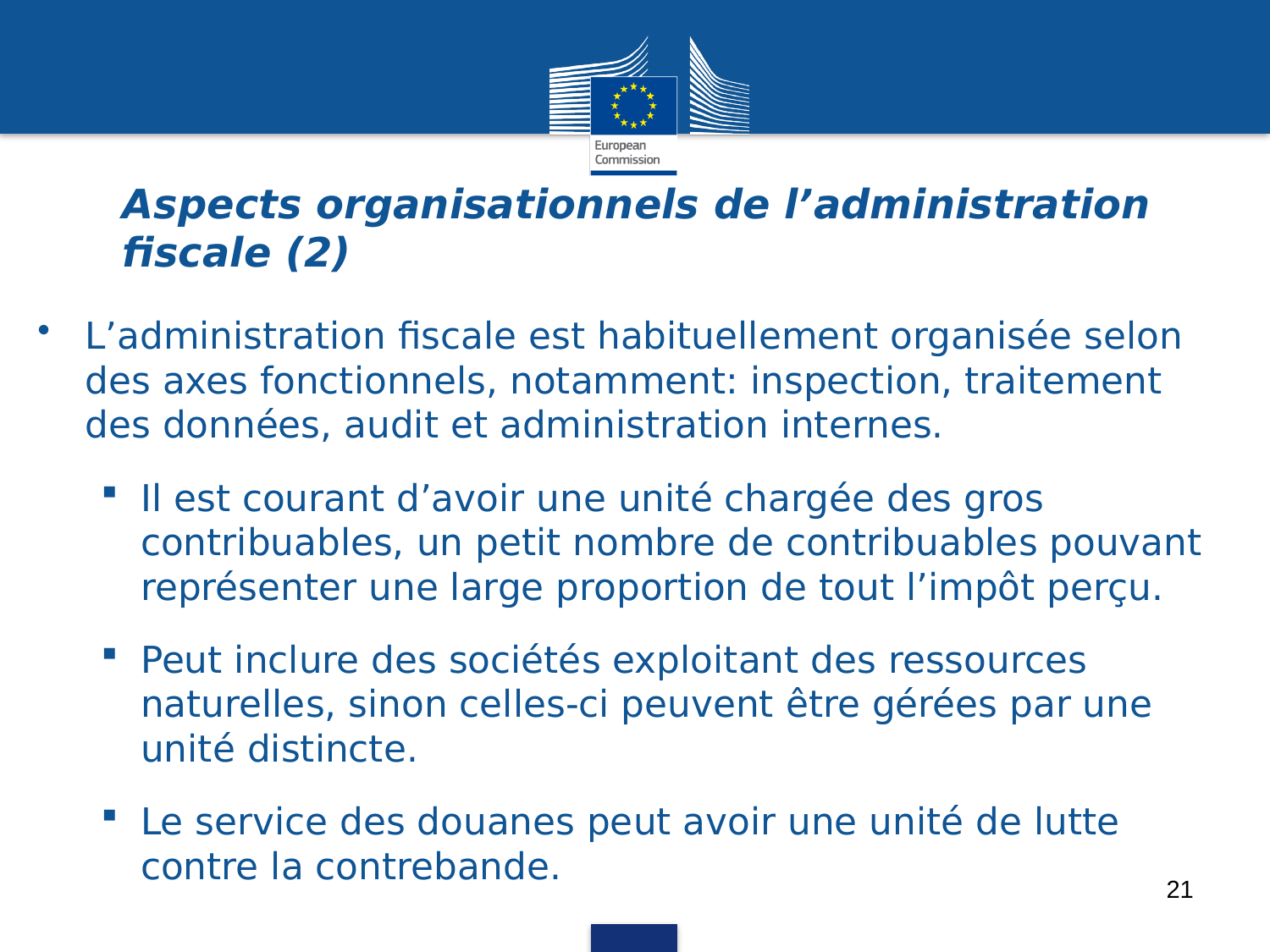

Aspects organisationnels de l’administration fiscale (2)
L’administration fiscale est habituellement organisée selon des axes fonctionnels, notamment: inspection, traitement des données, audit et administration internes.
Il est courant d’avoir une unité chargée des gros contribuables, un petit nombre de contribuables pouvant représenter une large proportion de tout l’impôt perçu.
Peut inclure des sociétés exploitant des ressources naturelles, sinon celles-ci peuvent être gérées par une unité distincte.
Le service des douanes peut avoir une unité de lutte contre la contrebande.
21